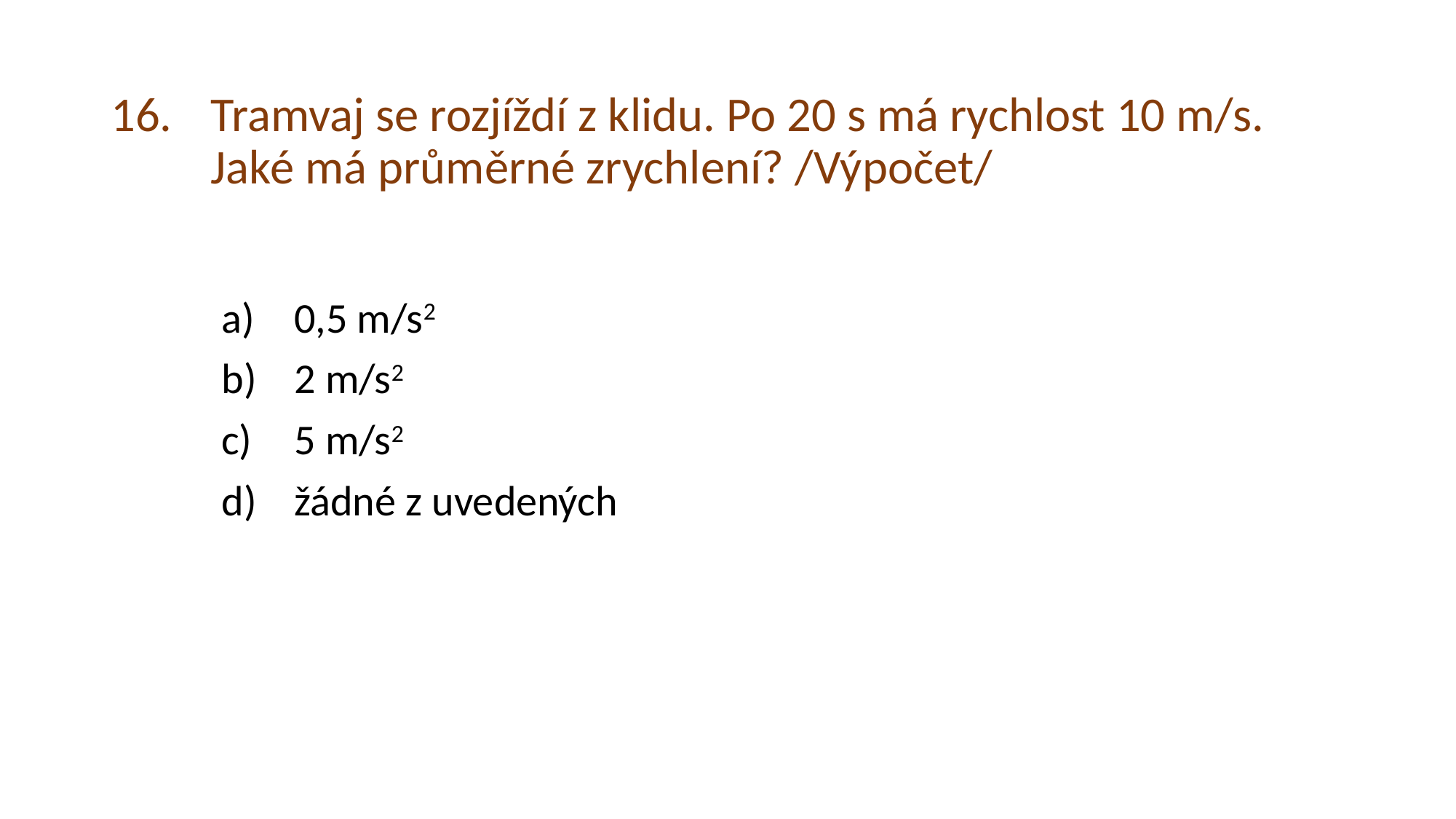

# 16. 	Tramvaj se rozjíždí z klidu. Po 20 s má rychlost 10 m/s. Jaké má průměrné zrychlení? /Výpočet/
0,5 m/s2
2 m/s2
5 m/s2
žádné z uvedených